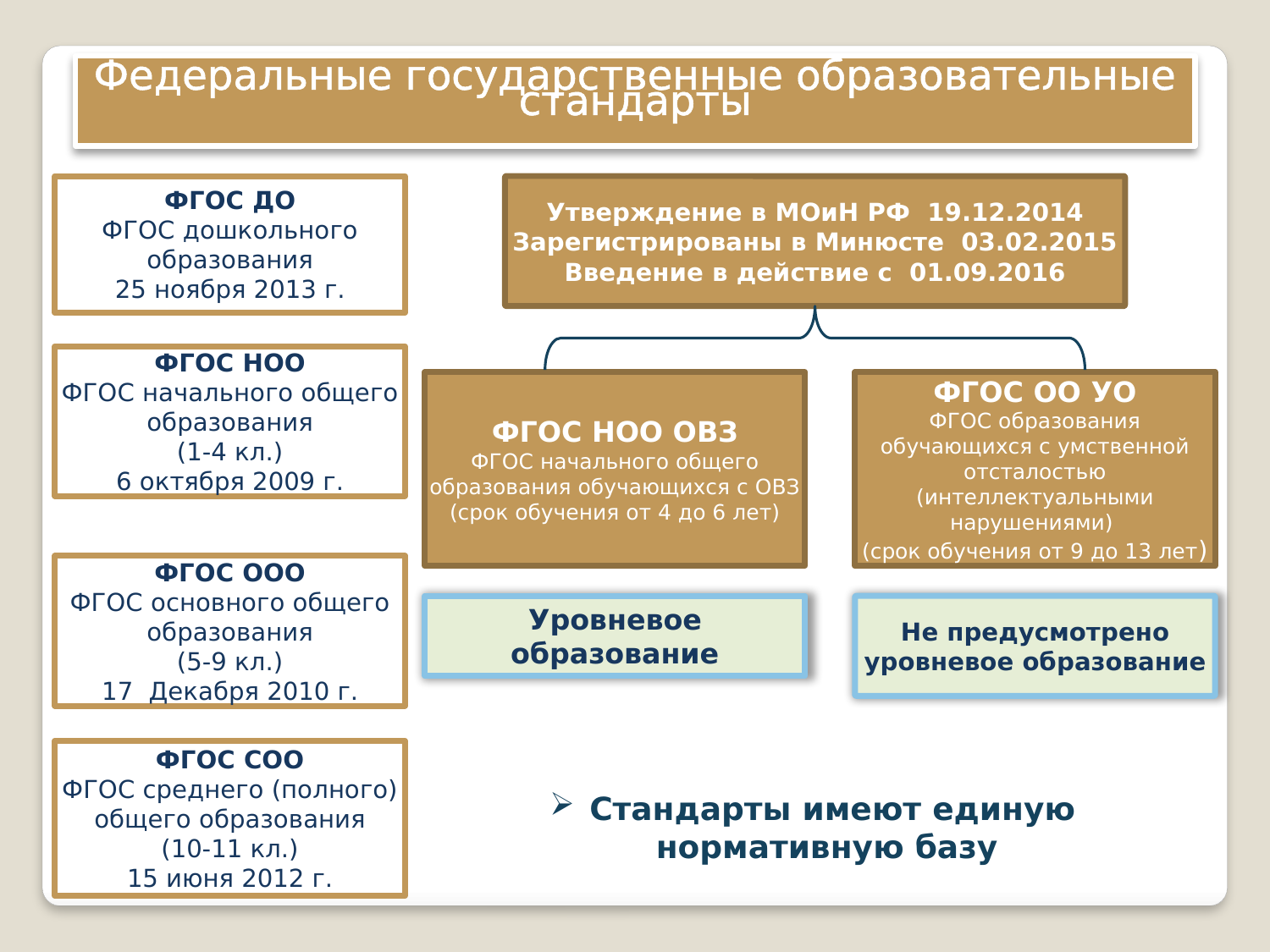

Федеральные государственные образовательные
стандарты

Утверждение в МОиН РФ  19.12.2014
Зарегистрированы в Минюсте  03.02.2015
Введение в действие с  01.09.2016
ФГОС ДО
ФГОС дошкольного образования
25 ноября 2013 г.
ФГОС НОО
ФГОС начального общего образования
(1-4 кл.)
6 октября 2009 г.
ФГОС НОО ОВЗ
ФГОС начального общего образования обучающихся с ОВЗ
(срок обучения от 4 до 6 лет)
ФГОС ОО УО
ФГОС образования обучающихся с умственной отсталостью (интеллектуальными нарушениями)
(срок обучения от 9 до 13 лет)
ФГОС ООО
ФГОС основного общего образования
(5-9 кл.)
17  Декабря 2010 г.
Уровневое образование
Не предусмотрено уровневое образование
ФГОС СОО
ФГОС среднего (полного) общего образования
(10-11 кл.)
15 июня 2012 г.
Стандарты имеют единую нормативную базу